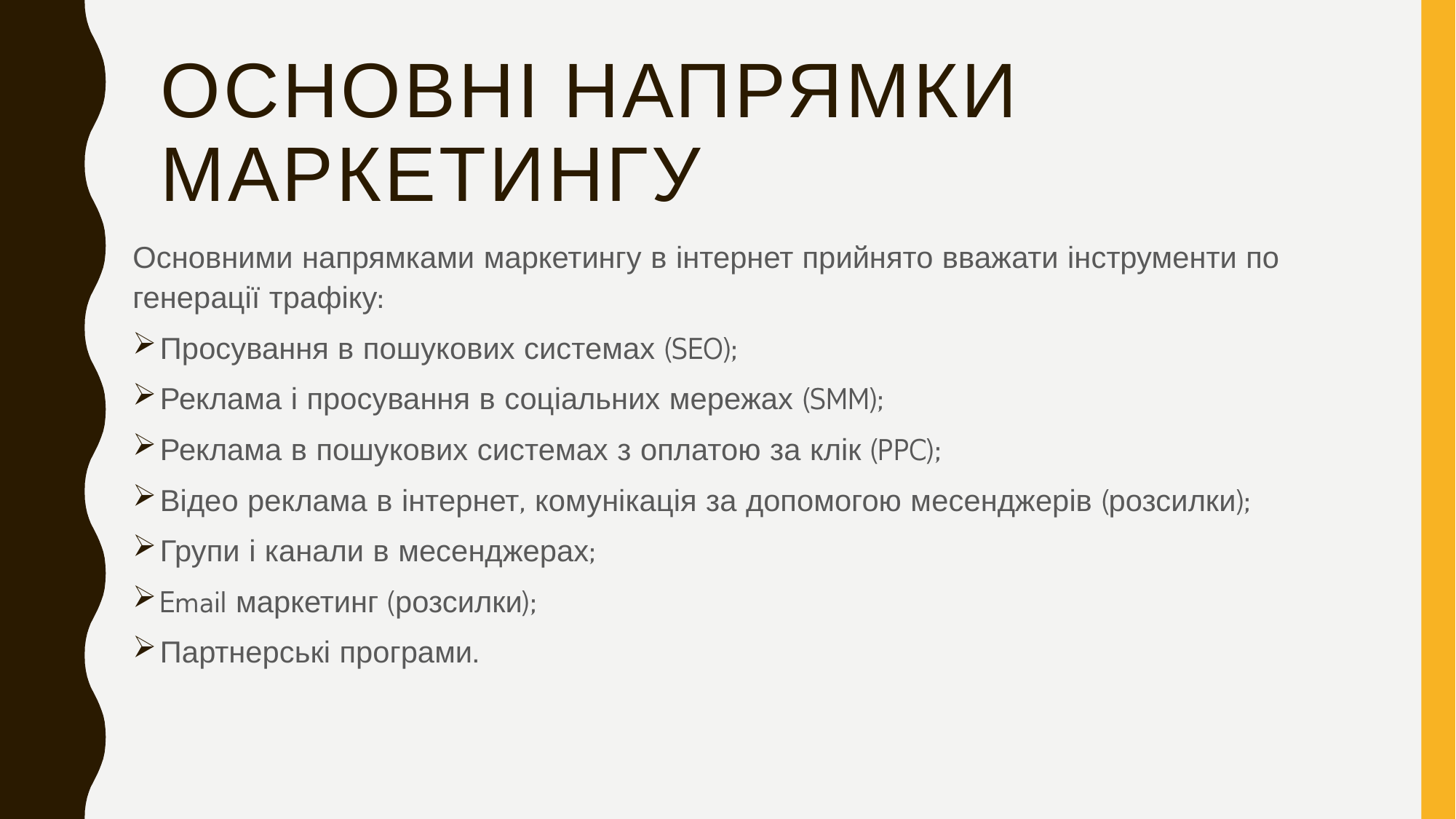

# Основні напрямки маркетингу

Основними напрямками маркетингу в інтернет прийнято вважати інструменти по генерації трафіку:
Просування в пошукових системах (SEO);
Реклама і просування в соціальних мережах (SMM);
Реклама в пошукових системах з оплатою за клік (PPC);
Відео реклама в інтернет, комунікація за допомогою месенджерів (розсилки);
Групи і канали в месенджерах;
Email маркетинг (розсилки);
Партнерські програми.